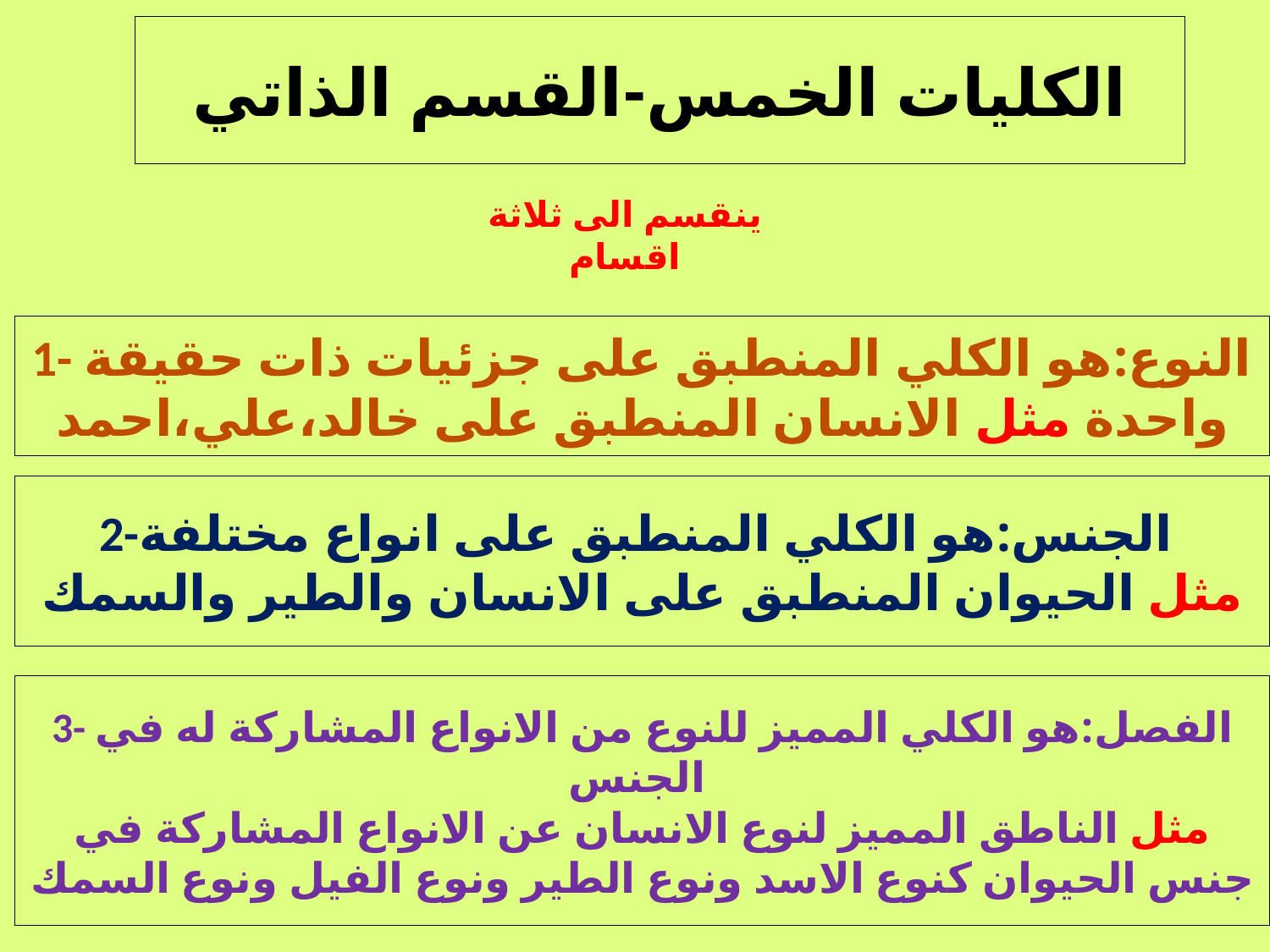

الكليات الخمس-القسم الذاتي
ينقسم الى ثلاثة اقسام
1- النوع:هو الكلي المنطبق على جزئيات ذات حقيقة واحدة مثل الانسان المنطبق على خالد،علي،احمد
2-الجنس:هو الكلي المنطبق على انواع مختلفة
مثل الحيوان المنطبق على الانسان والطير والسمك
3- الفصل:هو الكلي المميز للنوع من الانواع المشاركة له في الجنس
مثل الناطق المميز لنوع الانسان عن الانواع المشاركة في جنس الحيوان كنوع الاسد ونوع الطير ونوع الفيل ونوع السمك